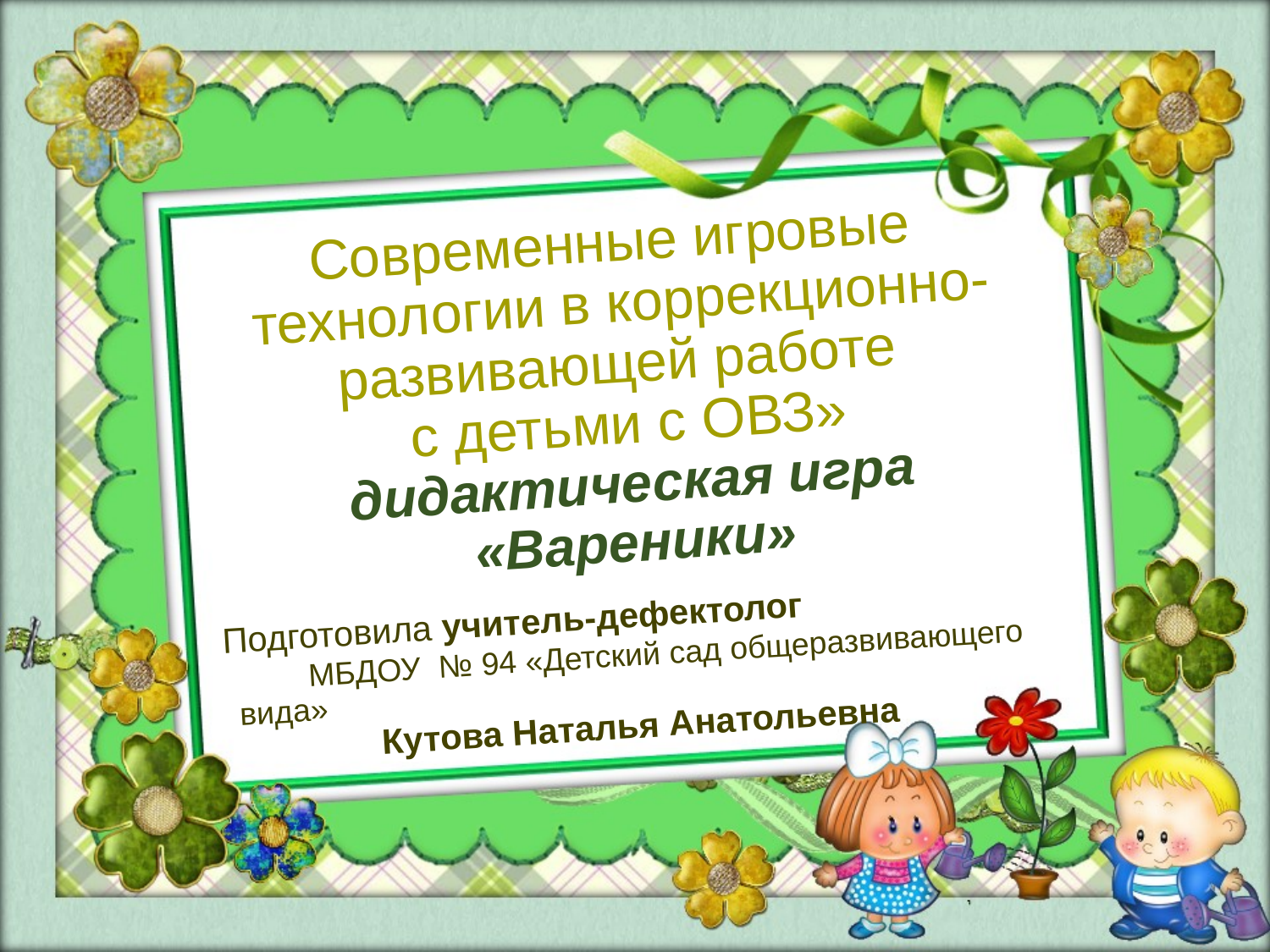

# Современные игровые  технологии в коррекционно-развивающей работе с детьми с ОВЗ» дидактическая игра «Вареники»
Подготовила учитель-дефектолог                                МБДОУ  № 94 «Детский сад общеразвивающего вида»                                                                                  Кутова Наталья Анатольевна